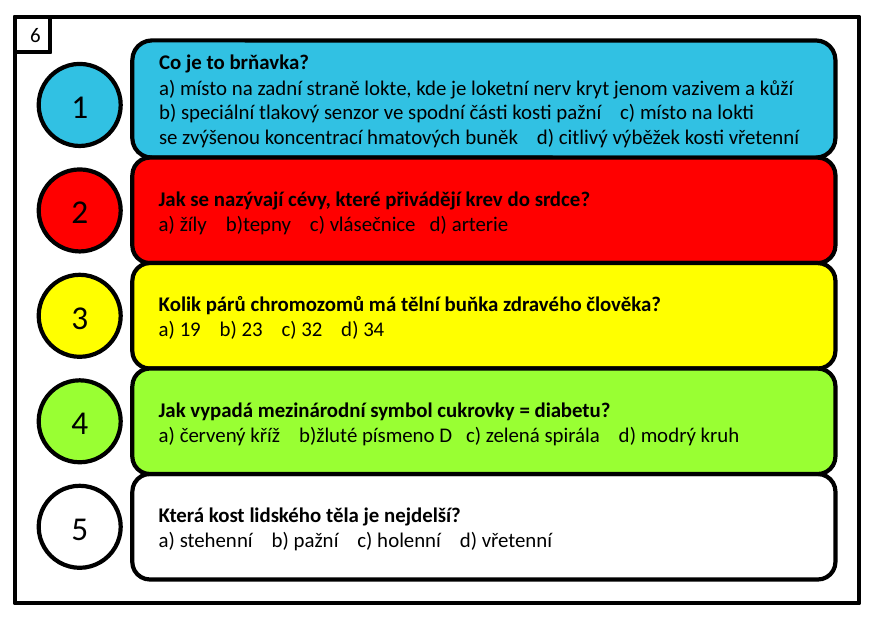

6
Co je to brňavka?
a) místo na zadní straně lokte, kde je loketní nerv kryt jenom vazivem a kůží    b) speciální tlakový senzor ve spodní části kosti pažní    c) místo na lokti se zvýšenou koncentrací hmatových buněk    d) citlivý výběžek kosti vřetenní
1
Jak se nazývají cévy, které přivádějí krev do srdce?
a) žíly    b)tepny    c) vlásečnice   d) arterie
2
Kolik párů chromozomů má tělní buňka zdravého člověka?
a) 19    b) 23    c) 32    d) 34
3
Jak vypadá mezinárodní symbol cukrovky = diabetu?
a) červený kříž    b)žluté písmeno D   c) zelená spirála    d) modrý kruh
4
Která kost lidského těla je nejdelší?
a) stehenní    b) pažní    c) holenní    d) vřetenní
5